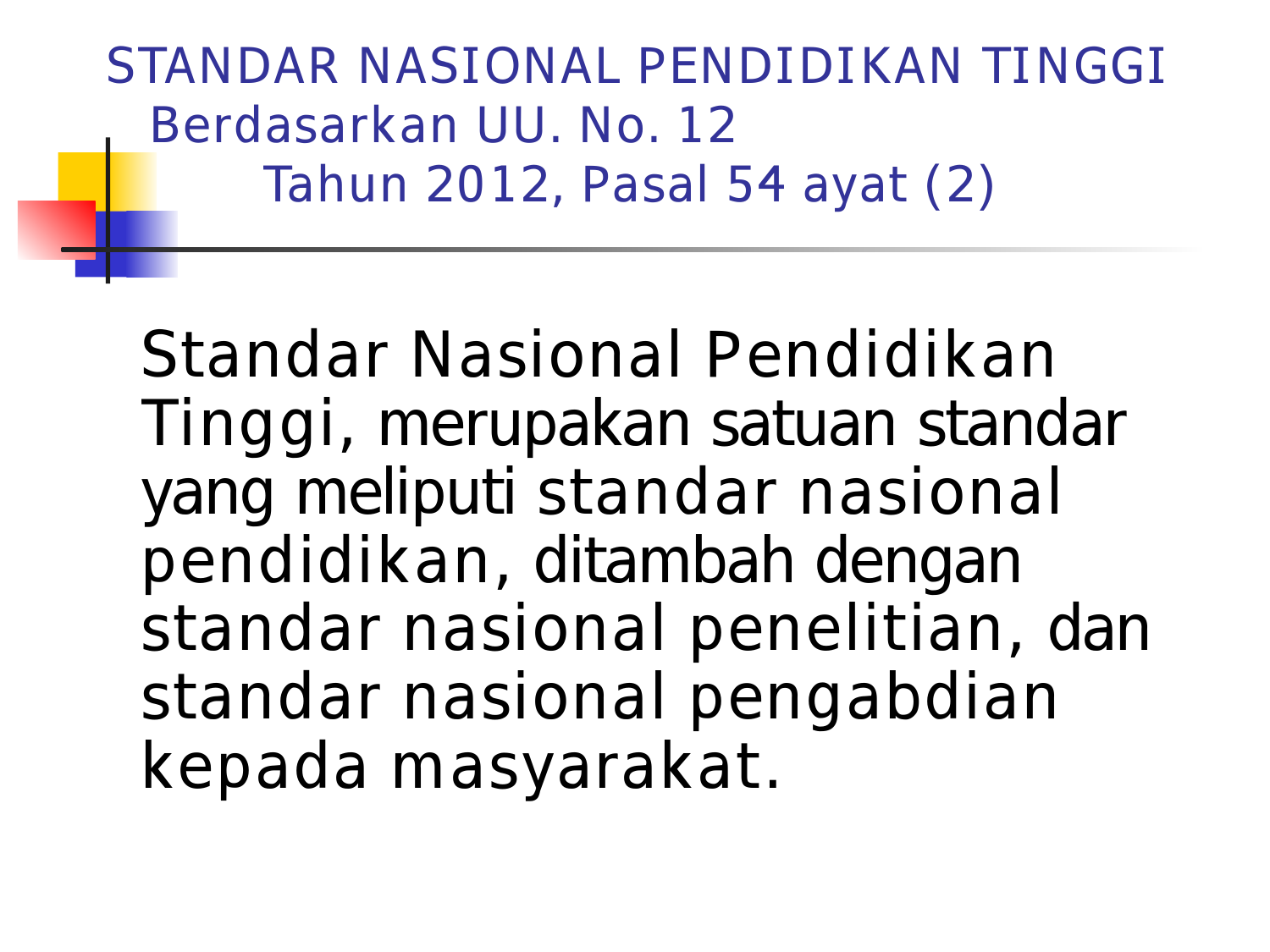

# STANDAR NASIONAL PENDIDIKAN TINGGI Berdasarkan UU. No. 12                             Tahun 2012, Pasal 54 ayat (2)
Standar Nasional Pendidikan Tinggi, merupakan satuan standar yang meliputi standar nasional pendidikan, ditambah dengan standar nasional penelitian, dan standar nasional pengabdian kepada masyarakat.